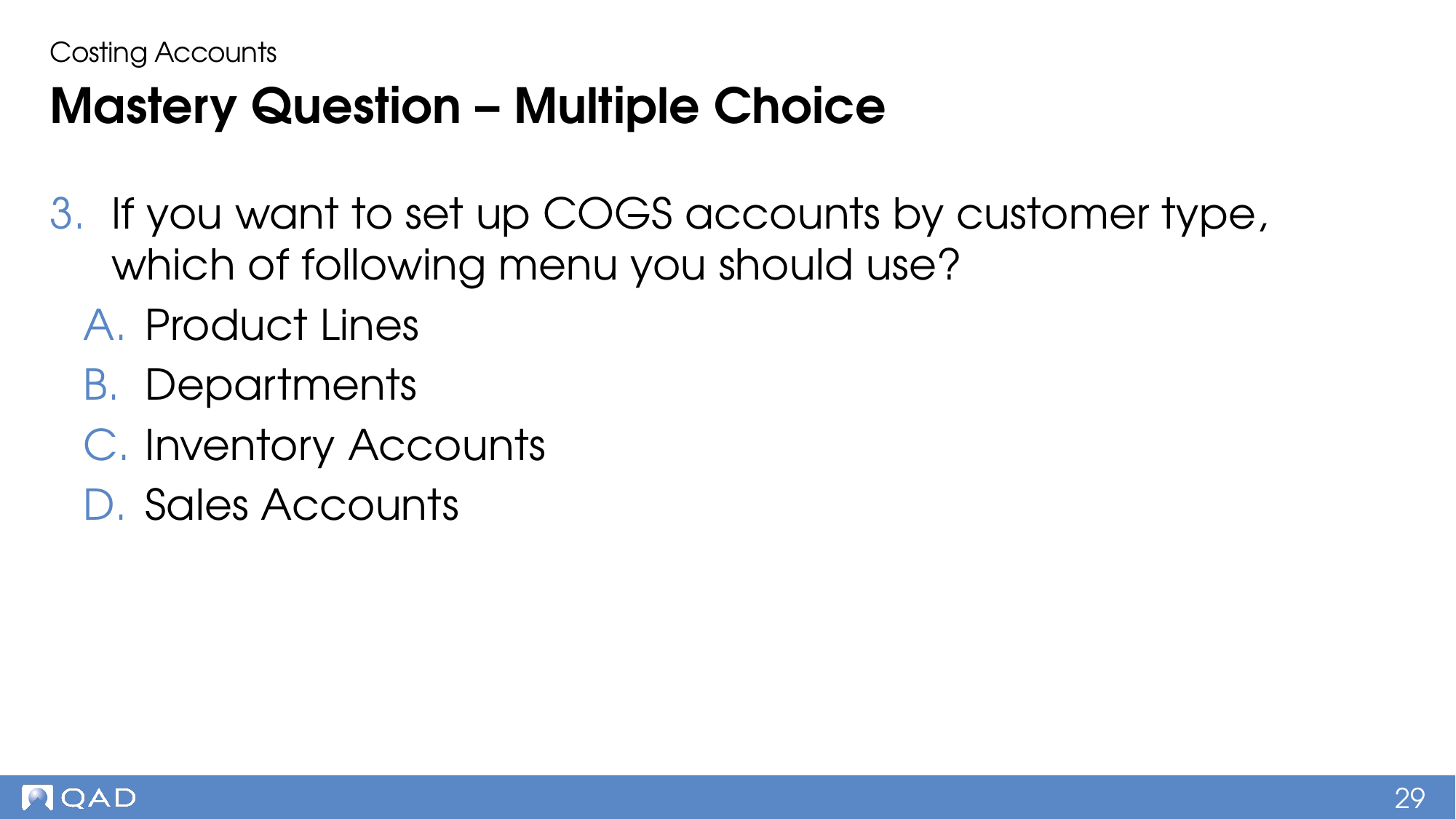

Costing Accounts
# Mastery Question – Multiple Choice
If you want to set up COGS accounts by customer type, which of following menu you should use?
Product Lines
Departments
Inventory Accounts
Sales Accounts
29